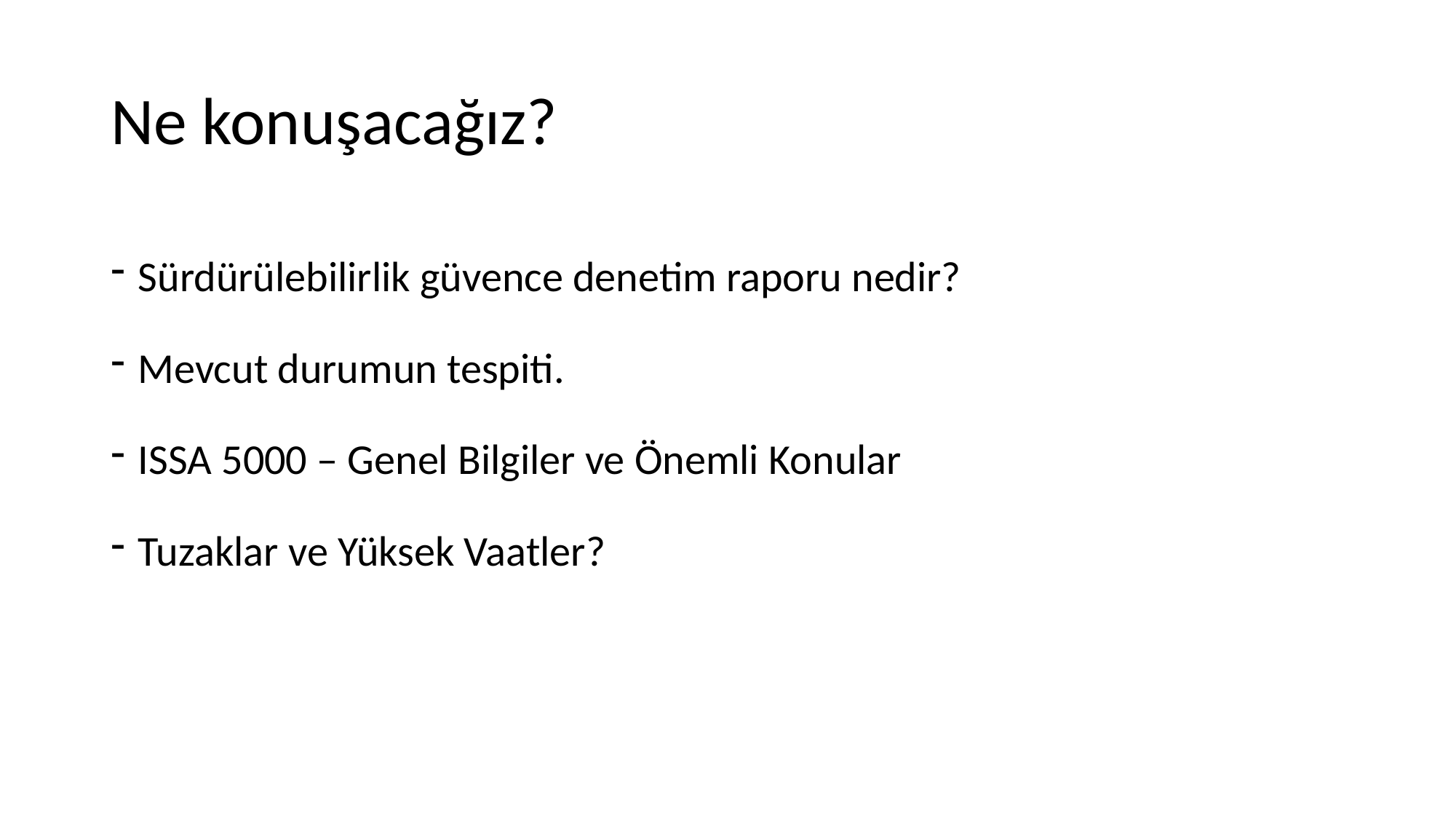

# Ne konuşacağız?
Sürdürülebilirlik güvence denetim raporu nedir?
Mevcut durumun tespiti.
ISSA 5000 – Genel Bilgiler ve Önemli Konular
Tuzaklar ve Yüksek Vaatler?